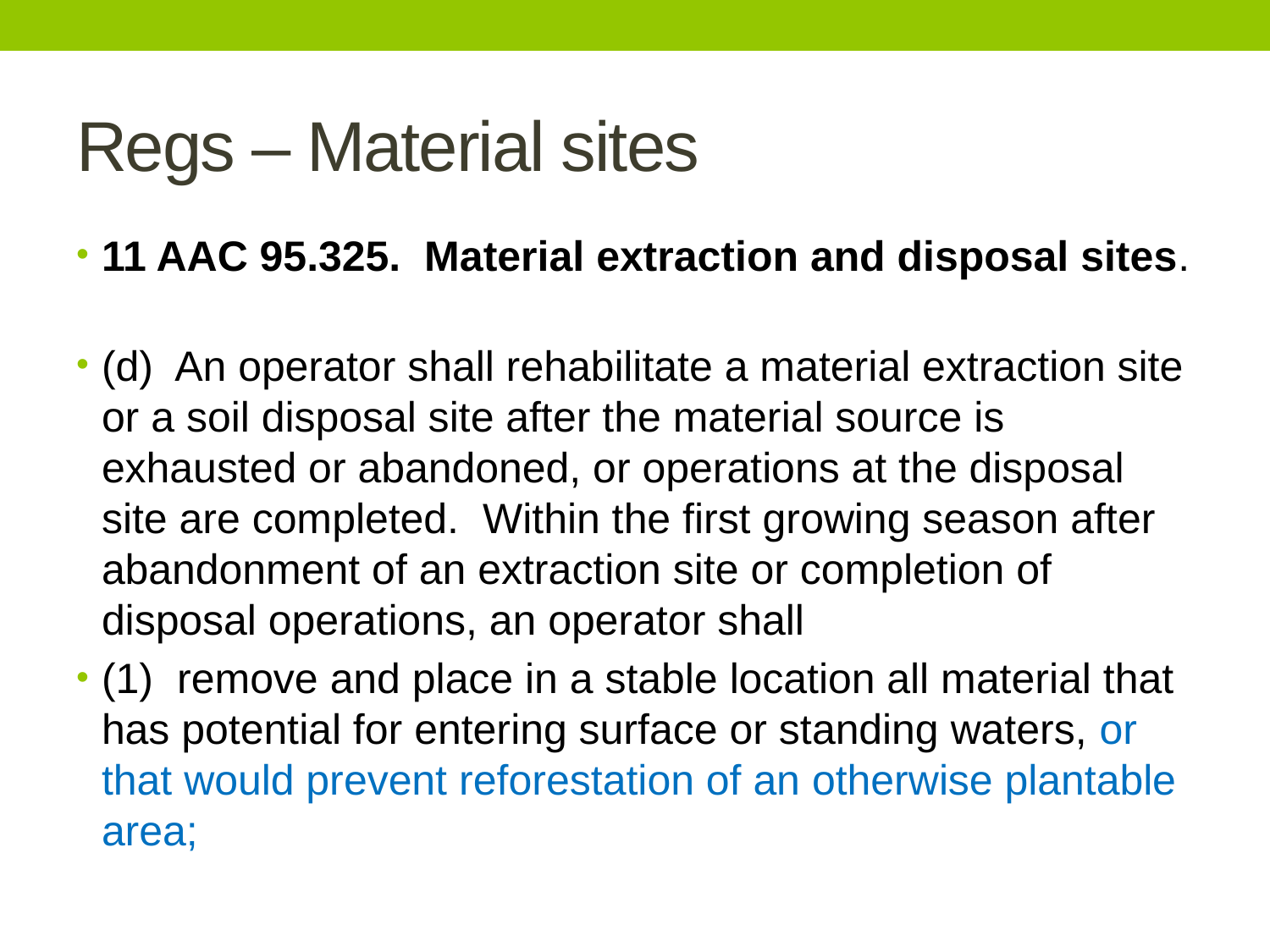

# Regs – Material sites
11 AAC 95.325.  Material extraction and disposal sites.
(d)  An operator shall rehabilitate a material extraction site or a soil disposal site after the material source is exhausted or abandoned, or operations at the disposal site are completed.  Within the first growing season after abandonment of an extraction site or completion of disposal operations, an operator shall
(1)  remove and place in a stable location all material that has potential for entering surface or standing waters, or that would prevent reforestation of an otherwise plantable area;